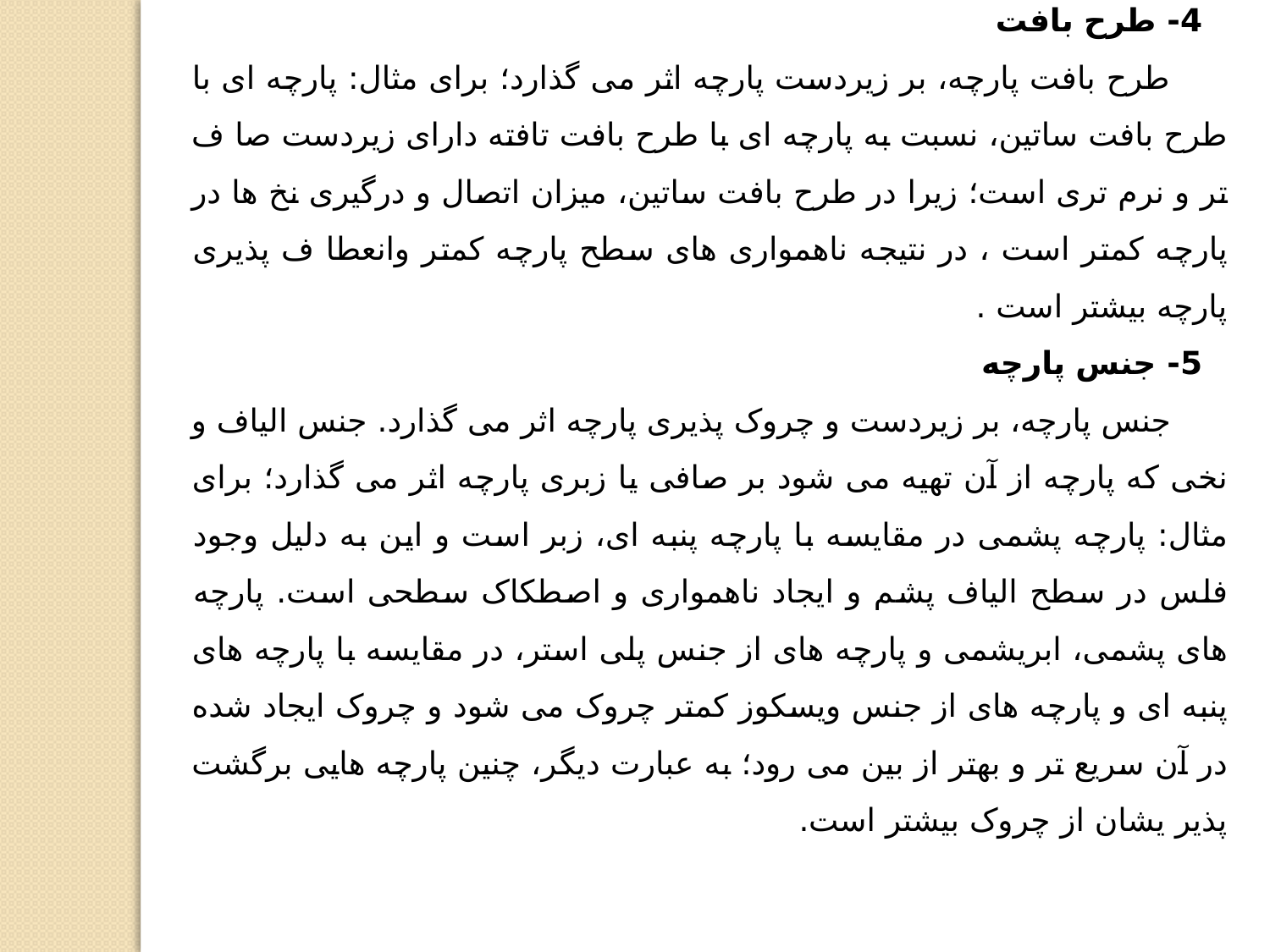

4- طرح بافت
   طرح بافت پارچه، بر زیردست پارچه اثر می گذارد؛ برای مثال: پارچه ای با طرح بافت ساتین، نسبت به پارچه ای با طرح بافت تافته دارای زیردست صا ف تر و نرم تری است؛ زیرا در طرح بافت ساتین، میزان اتصال و درگیری نخ ها در پارچه کمتر است ، در نتیجه ناهمواری های سطح پارچه کمتر وانعطا ف پذیری پارچه بیشتر است .
5- جنس پارچه
   جنس پارچه، بر زیردست و چروک پذیری پارچه اثر می گذارد. جنس الیاف و نخی که پارچه از آن تهیه می شود بر صافی یا زبری پارچه اثر می گذارد؛ برای مثال: پارچه پشمی در مقایسه با پارچه پنبه ای، زبر است و این به دلیل وجود فلس در سطح الیاف پشم و ایجاد ناهمواری و اصطکاک سطحی است. پارچه های پشمی، ابریشمی و پارچه های از جنس پلی استر، در مقایسه با پارچه های پنبه ای و پارچه های از جنس ویسکوز کمتر چروک می شود و چروک ایجاد شده در آن سریع تر و بهتر از بین می رود؛ به عبارت دیگر، چنین پارچه هایی برگشت پذیر یشان از چروک بیشتر است.